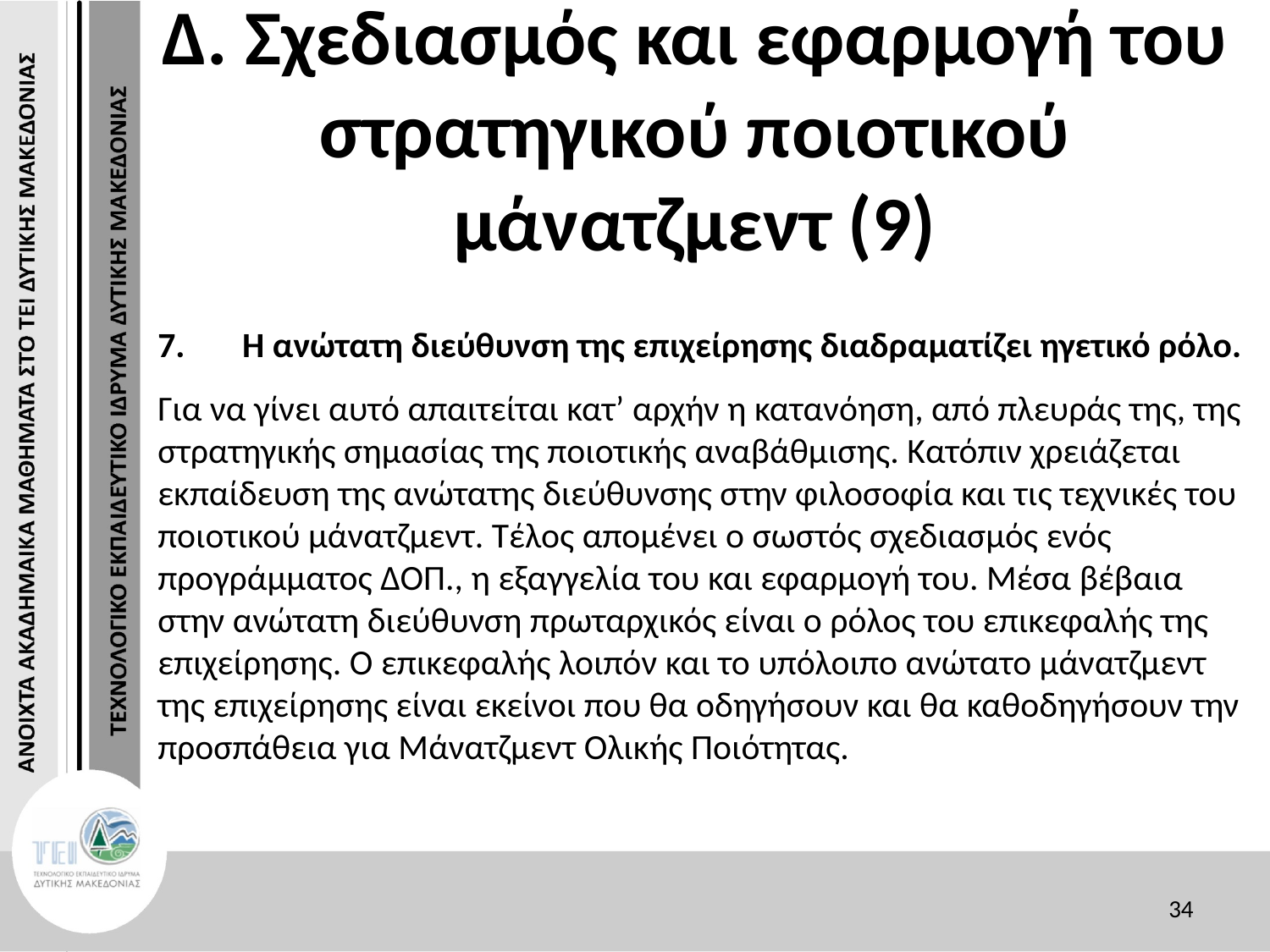

# Δ. Σχεδιασμός και εφαρμογή του στρατηγικού ποιοτικού μάνατζμεντ (9)
Η ανώτατη διεύθυνση της επιχείρησης διαδραματίζει ηγετικό ρόλο.
Για να γίνει αυτό απαιτείται κατ’ αρχήν η κατανόηση, από πλευράς της, της στρατηγικής σημασίας της ποιοτικής αναβάθμισης. Κατόπιν χρειάζεται εκπαίδευση της ανώτατης διεύθυνσης στην φιλοσοφία και τις τεχνικές του ποιοτικού μάνατζμεντ. Τέλος απομένει ο σωστός σχεδιασμός ενός προγράμματος ΔΟΠ., η εξαγγελία του και εφαρμογή του. Μέσα βέβαια στην ανώτατη διεύθυνση πρωταρχικός είναι ο ρόλος του επικεφαλής της επιχείρησης. Ο επικεφαλής λοιπόν και το υπόλοιπο ανώτατο μάνατζμεντ της επιχείρησης είναι εκείνοι που θα οδηγήσουν και θα καθοδηγήσουν την προσπάθεια για Μάνατζμεντ Ολικής Ποιότητας.
34